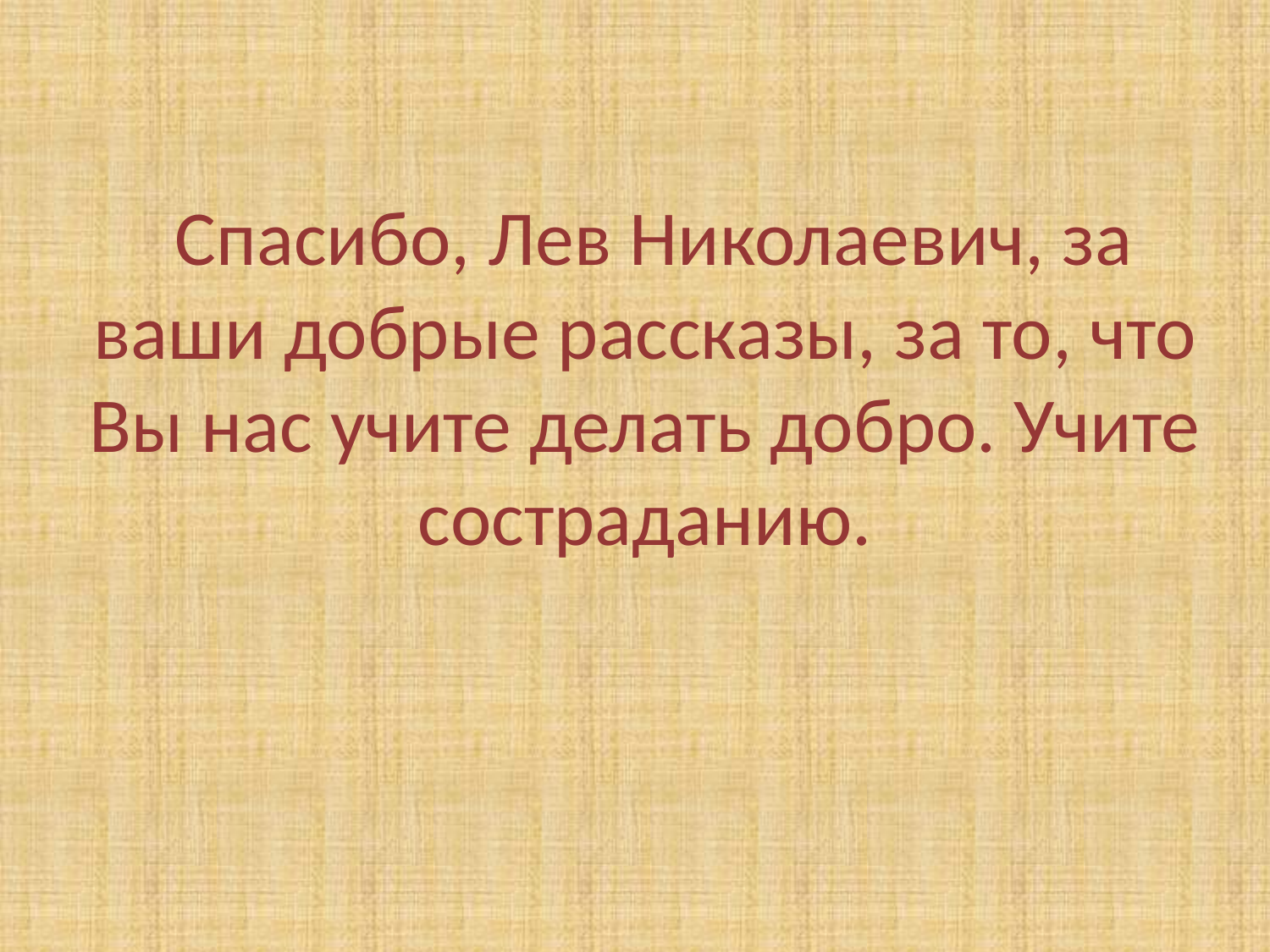

# Спасибо, Лев Николаевич, за ваши добрые рассказы, за то, что Вы нас учите делать добро. Учите состраданию.